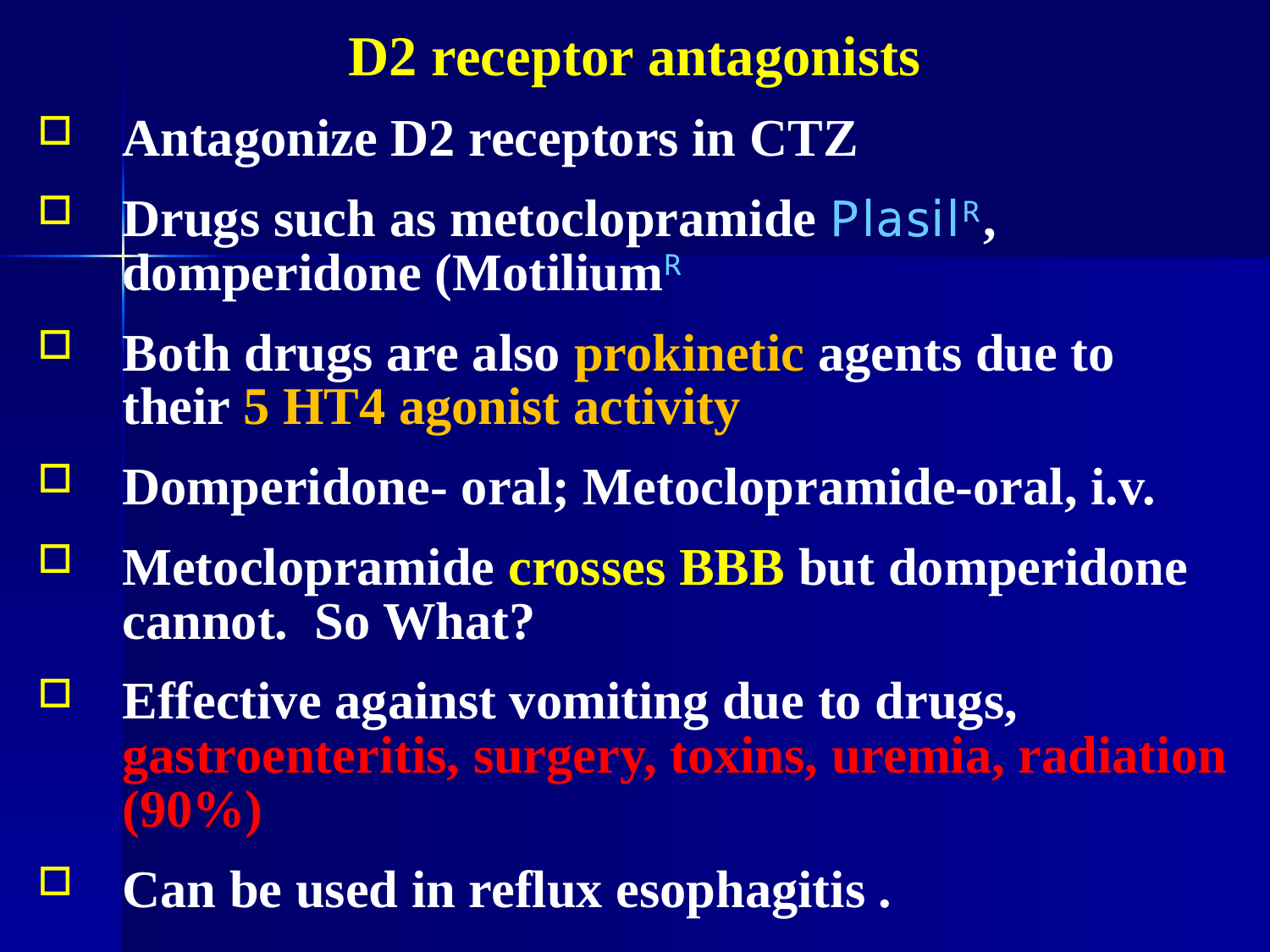

D2 receptor antagonists
Antagonize D2 receptors in CTZ
Drugs such as metoclopramide PlasilR, domperidone (MotiliumR
Both drugs are also prokinetic agents due to their 5 HT4 agonist activity
Domperidone- oral; Metoclopramide-oral, i.v.
Metoclopramide crosses BBB but domperidone cannot.  So What?
Effective against vomiting due to drugs, gastroenteritis, surgery, toxins, uremia, radiation (90%)
Can be used in reflux esophagitis .